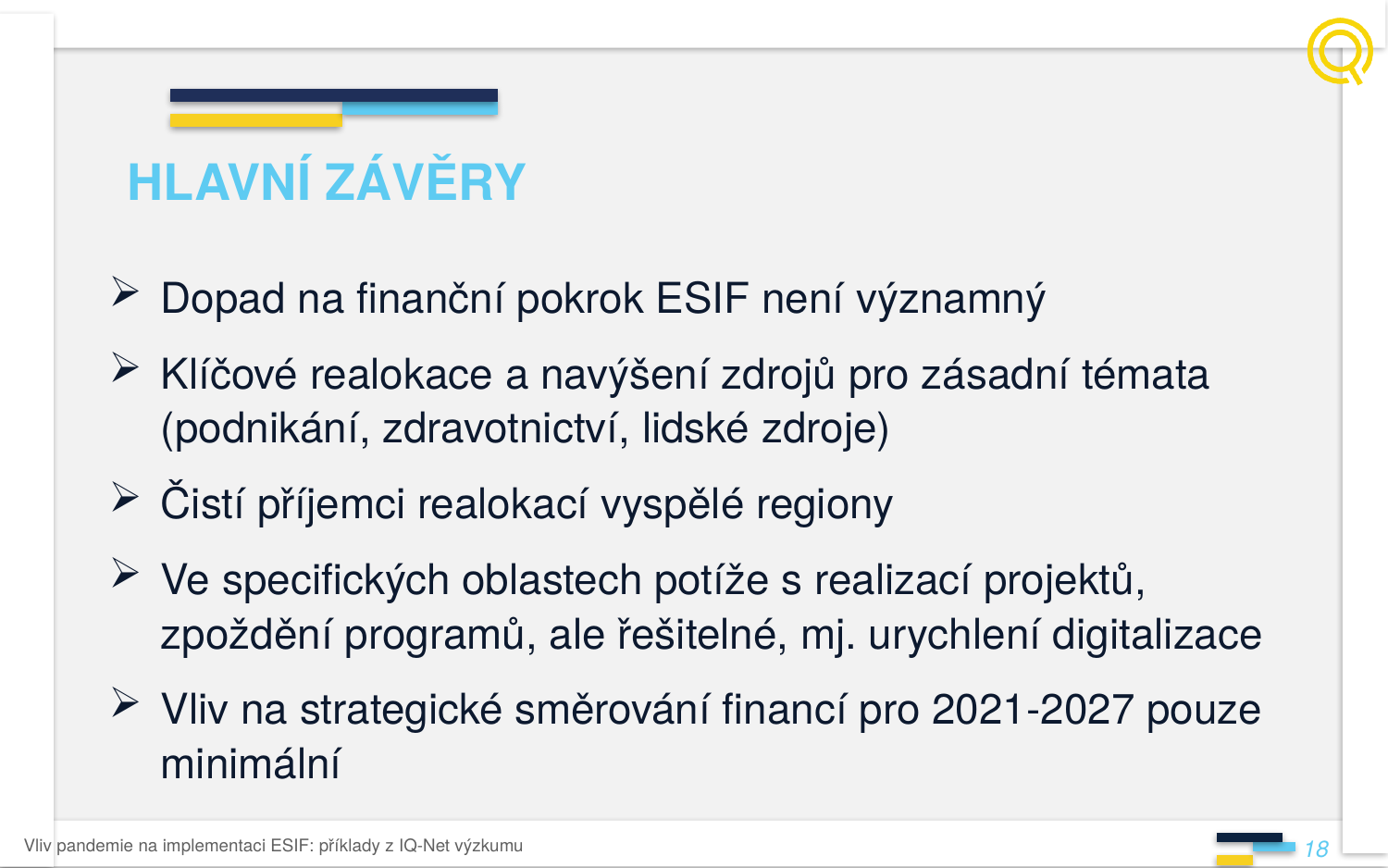

Hlavní závěry
Dopad na finanční pokrok ESIF není významný
Klíčové realokace a navýšení zdrojů pro zásadní témata (podnikání, zdravotnictví, lidské zdroje)
Čistí příjemci realokací vyspělé regiony
Ve specifických oblastech potíže s realizací projektů, zpoždění programů, ale řešitelné, mj. urychlení digitalizace
Vliv na strategické směrování financí pro 2021-2027 pouze minimální

Vliv pandemie na implementaci ESIF: příklady z IQ-Net výzkumu
18